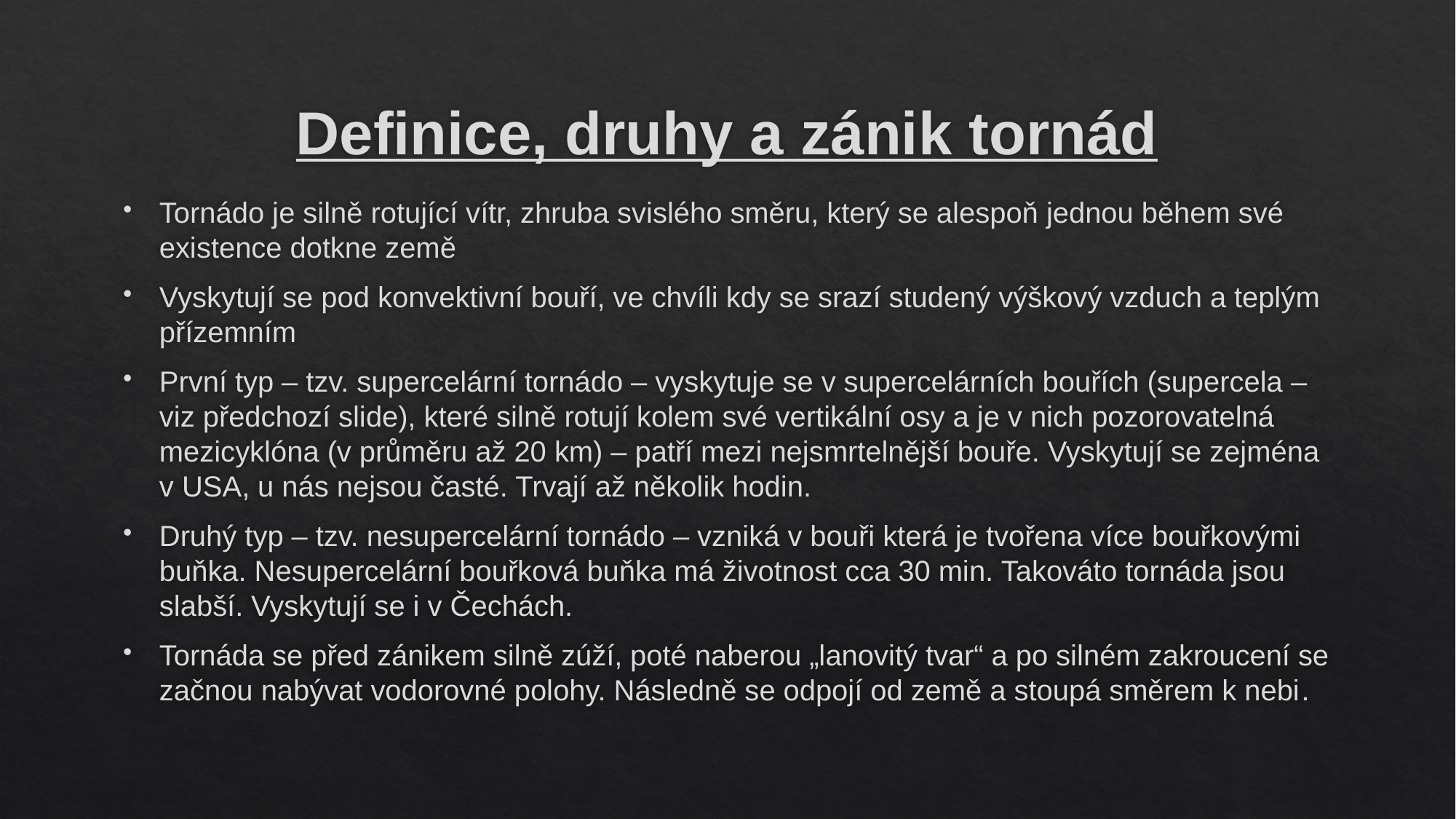

# Definice, druhy a zánik tornád
Tornádo je silně rotující vítr, zhruba svislého směru, který se alespoň jednou během své existence dotkne země
Vyskytují se pod konvektivní bouří, ve chvíli kdy se srazí studený výškový vzduch a teplým přízemním
První typ – tzv. supercelární tornádo – vyskytuje se v supercelárních bouřích (supercela – viz předchozí slide), které silně rotují kolem své vertikální osy a je v nich pozorovatelná mezicyklóna (v průměru až 20 km) – patří mezi nejsmrtelnější bouře. Vyskytují se zejména v USA, u nás nejsou časté. Trvají až několik hodin.
Druhý typ – tzv. nesupercelární tornádo – vzniká v bouři která je tvořena více bouřkovými buňka. Nesupercelární bouřková buňka má životnost cca 30 min. Takováto tornáda jsou slabší. Vyskytují se i v Čechách.
Tornáda se před zánikem silně zúží, poté naberou „lanovitý tvar“ a po silném zakroucení se začnou nabývat vodorovné polohy. Následně se odpojí od země a stoupá směrem k nebi.